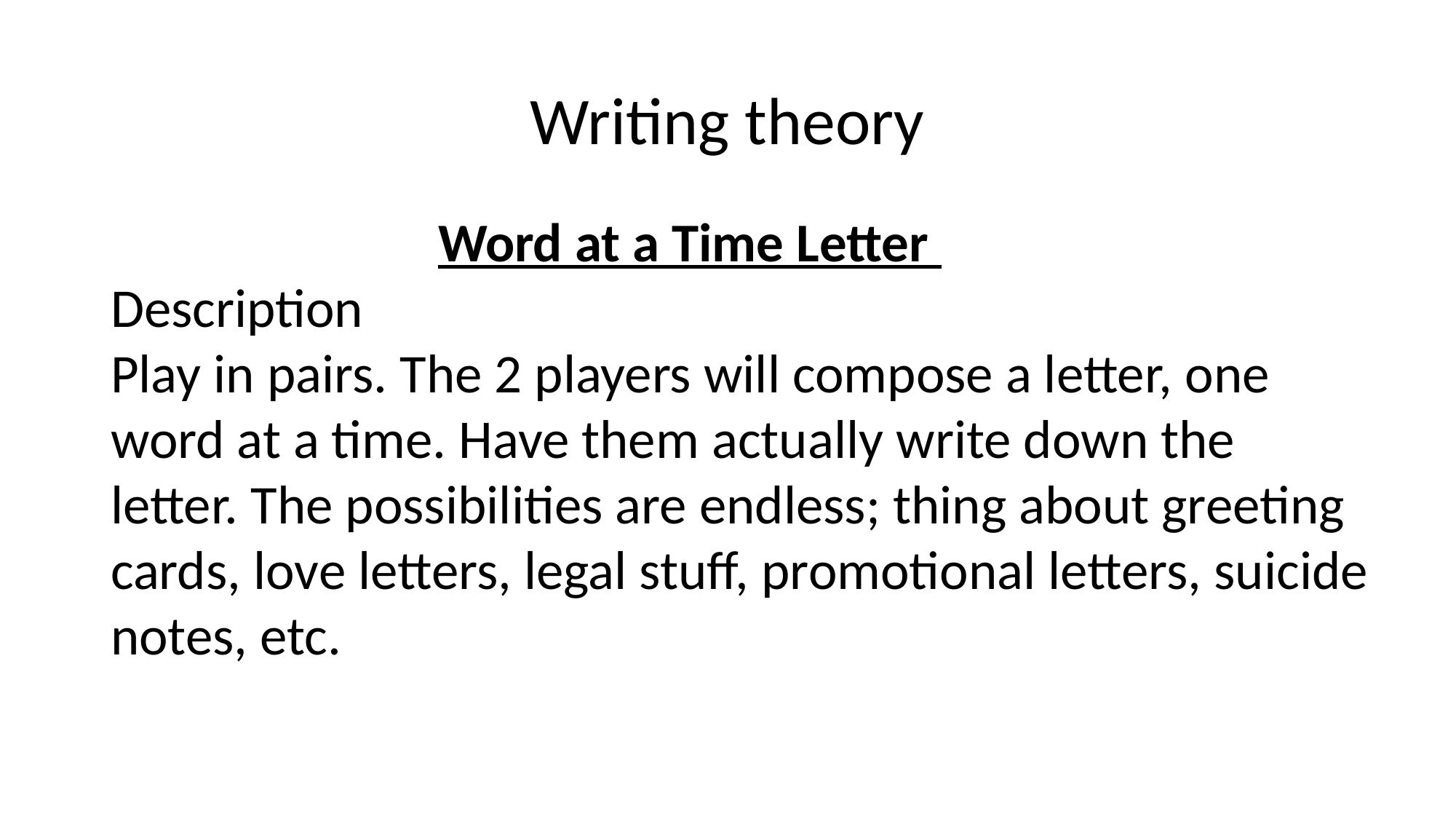

# Writing theory
			Word at a Time Letter
Description
Play in pairs. The 2 players will compose a letter, one word at a time. Have them actually write down the letter. The possibilities are endless; thing about greeting cards, love letters, legal stuff, promotional letters, suicide notes, etc.